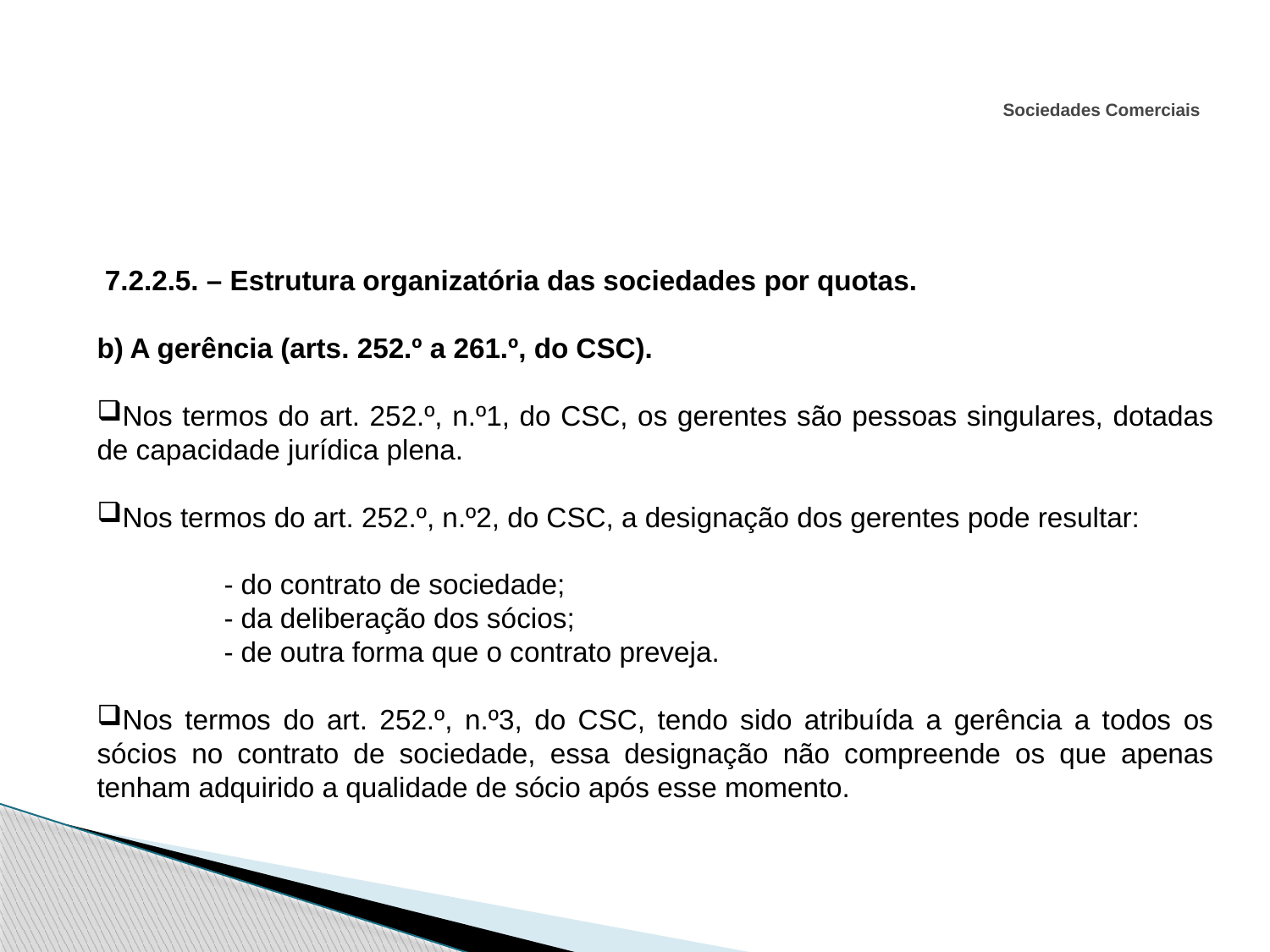

# Sociedades Comerciais

 7.2.2.5. – Estrutura organizatória das sociedades por quotas.

b) A gerência (arts. 252.º a 261.º, do CSC).

Nos termos do art. 252.º, n.º1, do CSC, os gerentes são pessoas singulares, dotadas de capacidade jurídica plena.

Nos termos do art. 252.º, n.º2, do CSC, a designação dos gerentes pode resultar:

	- do contrato de sociedade;
	- da deliberação dos sócios;
	- de outra forma que o contrato preveja.

Nos termos do art. 252.º, n.º3, do CSC, tendo sido atribuída a gerência a todos os sócios no contrato de sociedade, essa designação não compreende os que apenas tenham adquirido a qualidade de sócio após esse momento.